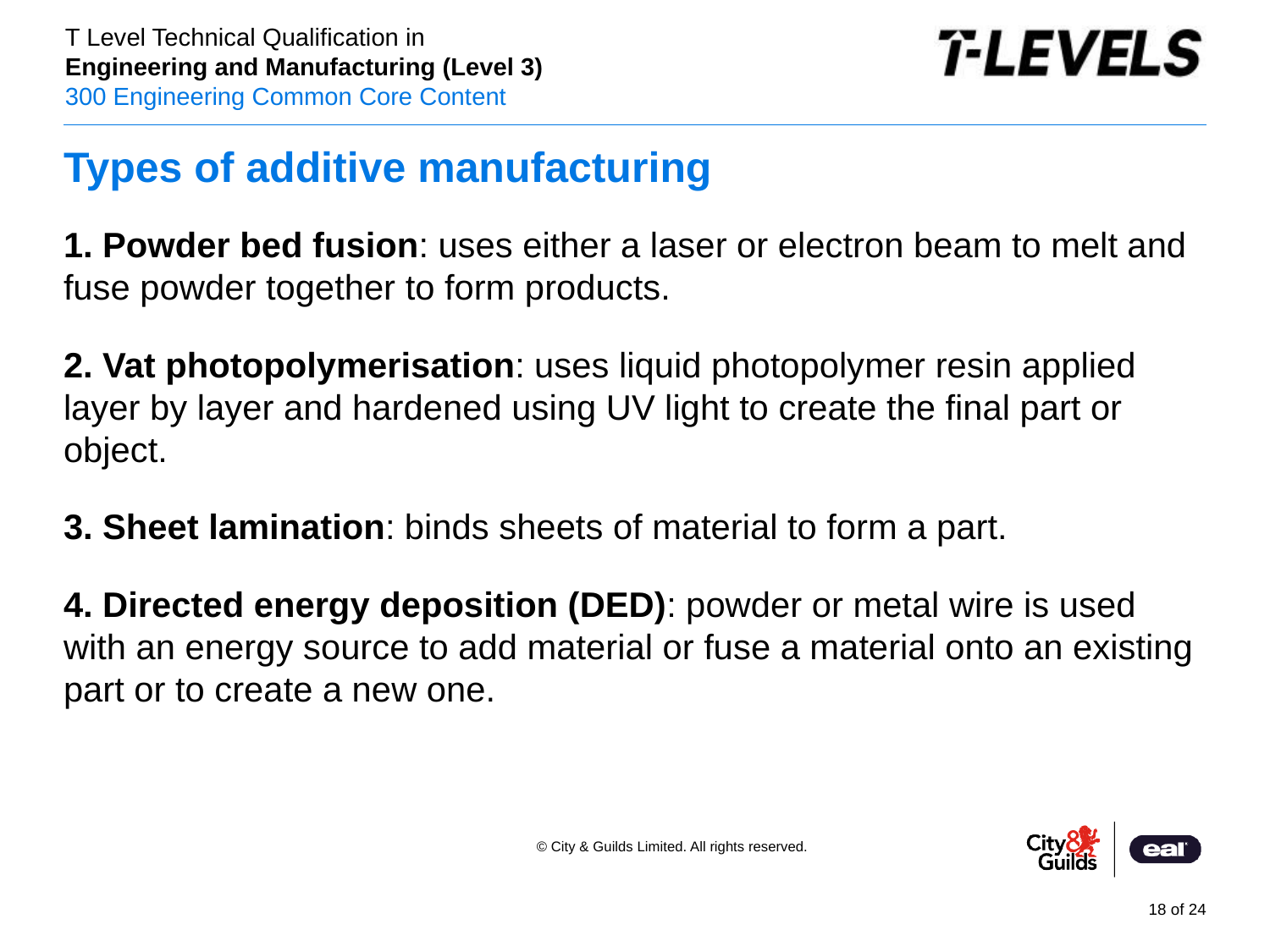

# Types of additive manufacturing
1. Powder bed fusion: uses either a laser or electron beam to melt and fuse powder together to form products.
2. Vat photopolymerisation: uses liquid photopolymer resin applied layer by layer and hardened using UV light to create the final part or object.
3. Sheet lamination: binds sheets of material to form a part.
4. Directed energy deposition (DED): powder or metal wire is used with an energy source to add material or fuse a material onto an existing part or to create a new one.